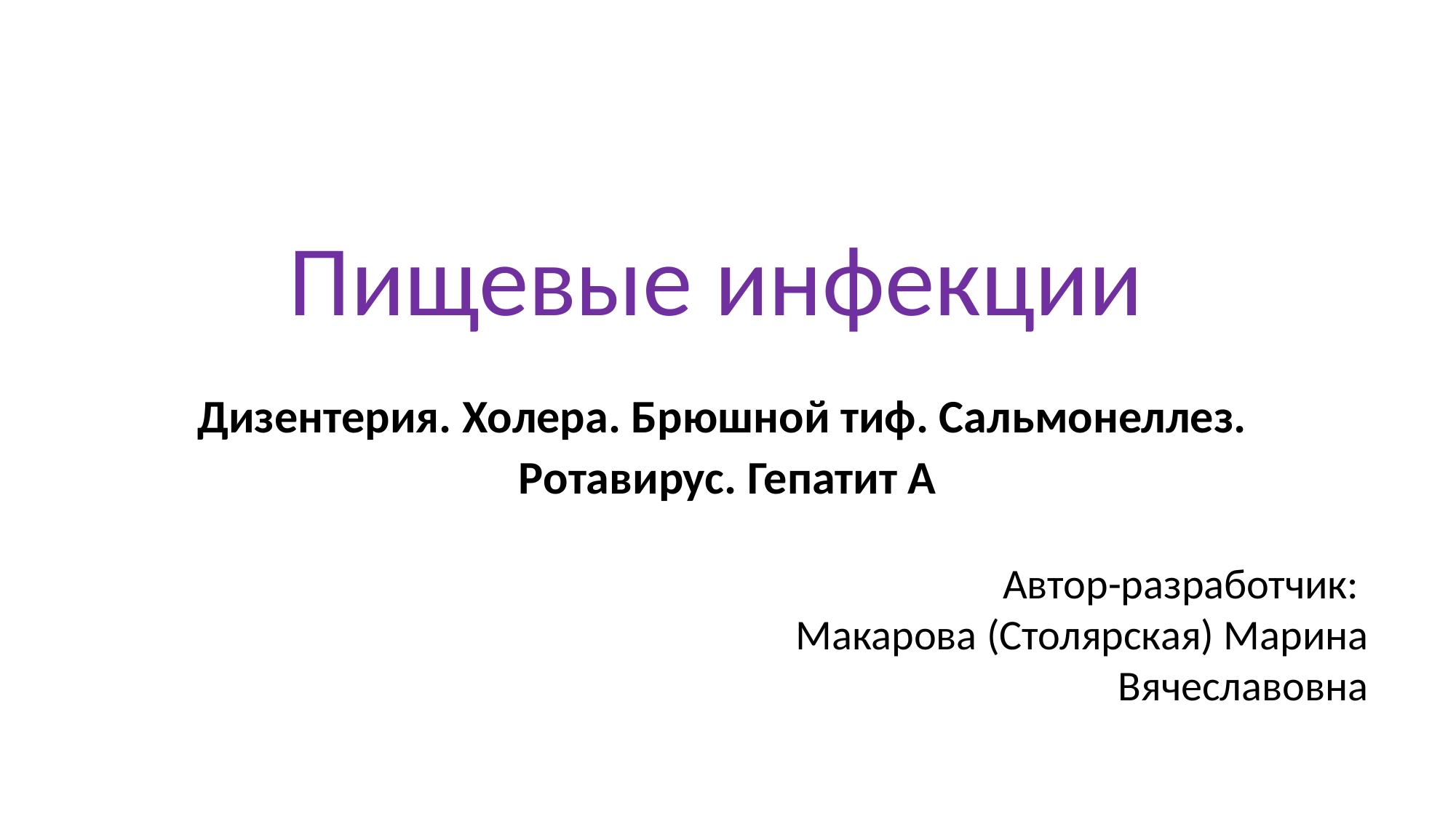

# Пищевые инфекции
Дизентерия. Холера. Брюшной тиф. Сальмонеллез.
Ротавирус. Гепатит А

Автор-разработчик:
Макарова (Столярская) Марина Вячеславовна